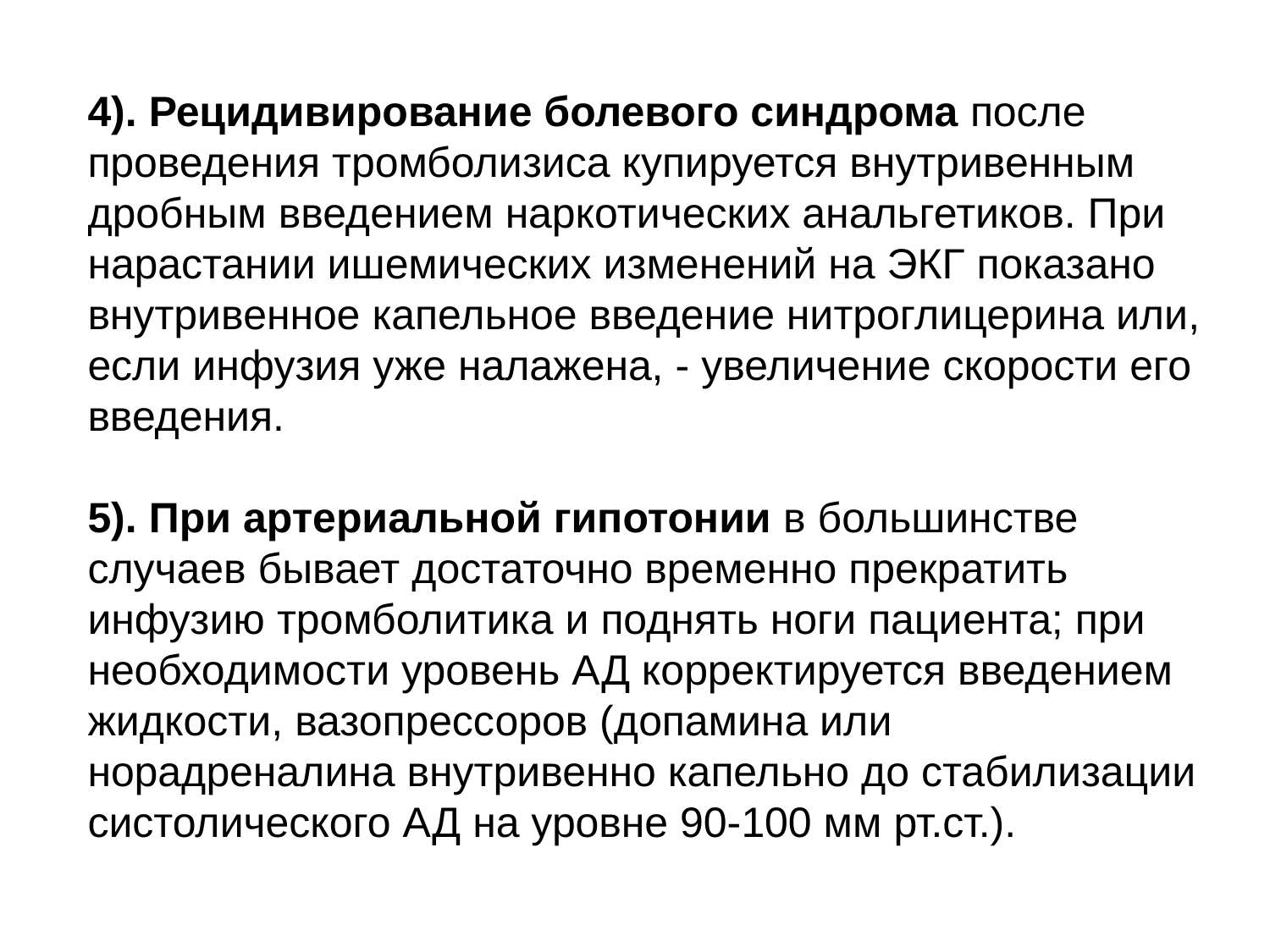

4). Рецидивирование болевого синдрома после проведения тромболизиса купируется внутривенным дробным введением наркотических анальгетиков. При нарастании ишемических изменений на ЭКГ показано внутривенное капельное введение нитроглицерина или, если инфузия уже налажена, - увеличение скорости его введения.

5). При артериальной гипотонии в большинстве случаев бывает достаточно временно прекратить инфузию тромболитика и поднять ноги пациента; при необходимости уровень АД корректируется введением жидкости, вазопрессоров (допамина или норадреналина внутривенно капельно до стабилизации систолического АД на уровне 90-100 мм рт.ст.).